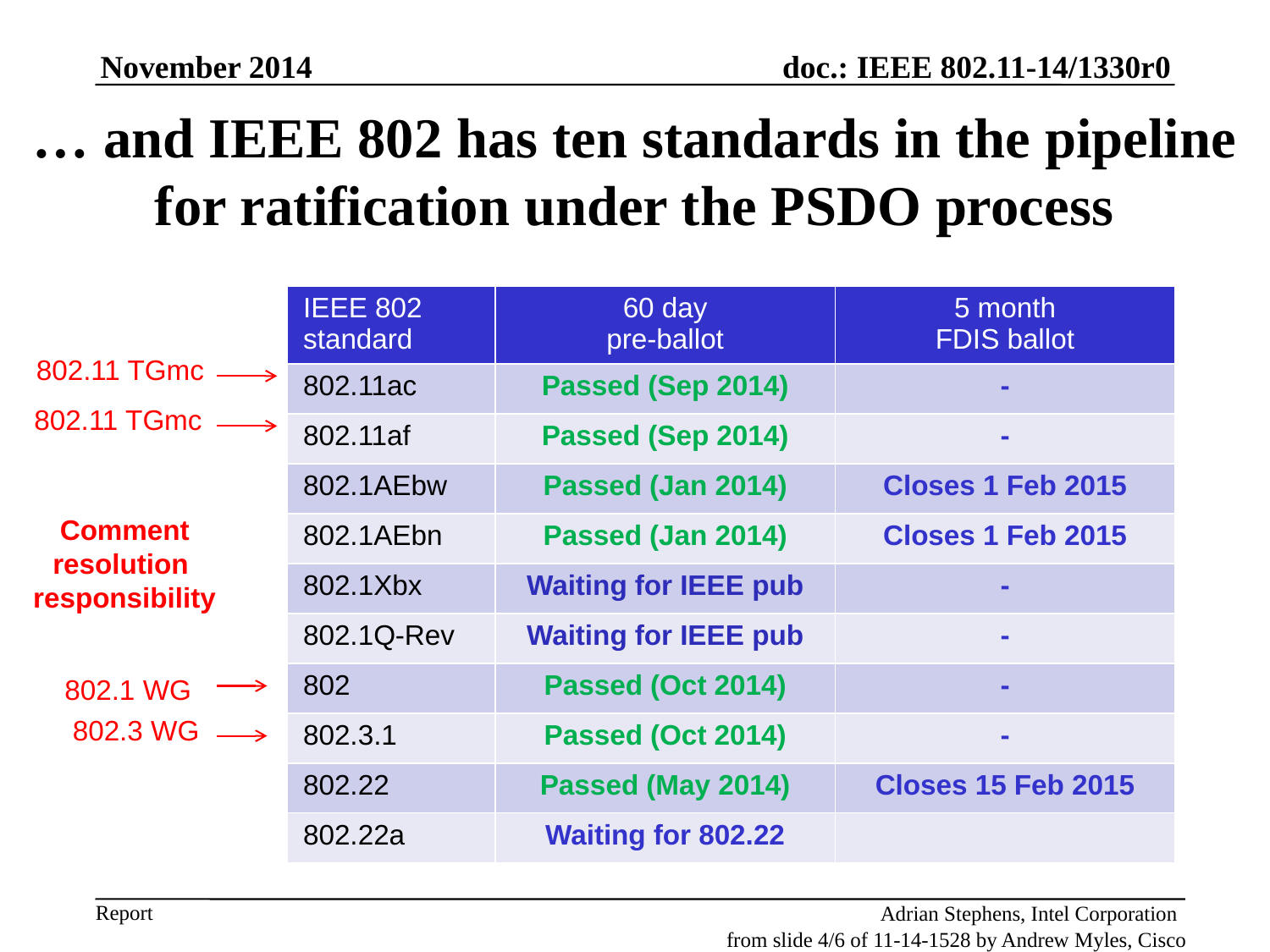

November 2014
# … and IEEE 802 has ten standards in the pipeline for ratification under the PSDO process
| IEEE 802 standard | 60 day pre-ballot | 5 month FDIS ballot |
| --- | --- | --- |
| 802.11ac | Passed (Sep 2014) | - |
| 802.11af | Passed (Sep 2014) | - |
| 802.1AEbw | Passed (Jan 2014) | Closes 1 Feb 2015 |
| 802.1AEbn | Passed (Jan 2014) | Closes 1 Feb 2015 |
| 802.1Xbx | Waiting for IEEE pub | - |
| 802.1Q-Rev | Waiting for IEEE pub | - |
| 802 | Passed (Oct 2014) | - |
| 802.3.1 | Passed (Oct 2014) | - |
| 802.22 | Passed (May 2014) | Closes 15 Feb 2015 |
| 802.22a | Waiting for 802.22 |  |
802.11 TGmc
802.11 TGmc
Comment resolution  responsibility
802.1 WG
802.3 WG
Adrian Stephens, Intel Corporation
from slide 4/6 of 11-14-1528 by Andrew Myles, Cisco